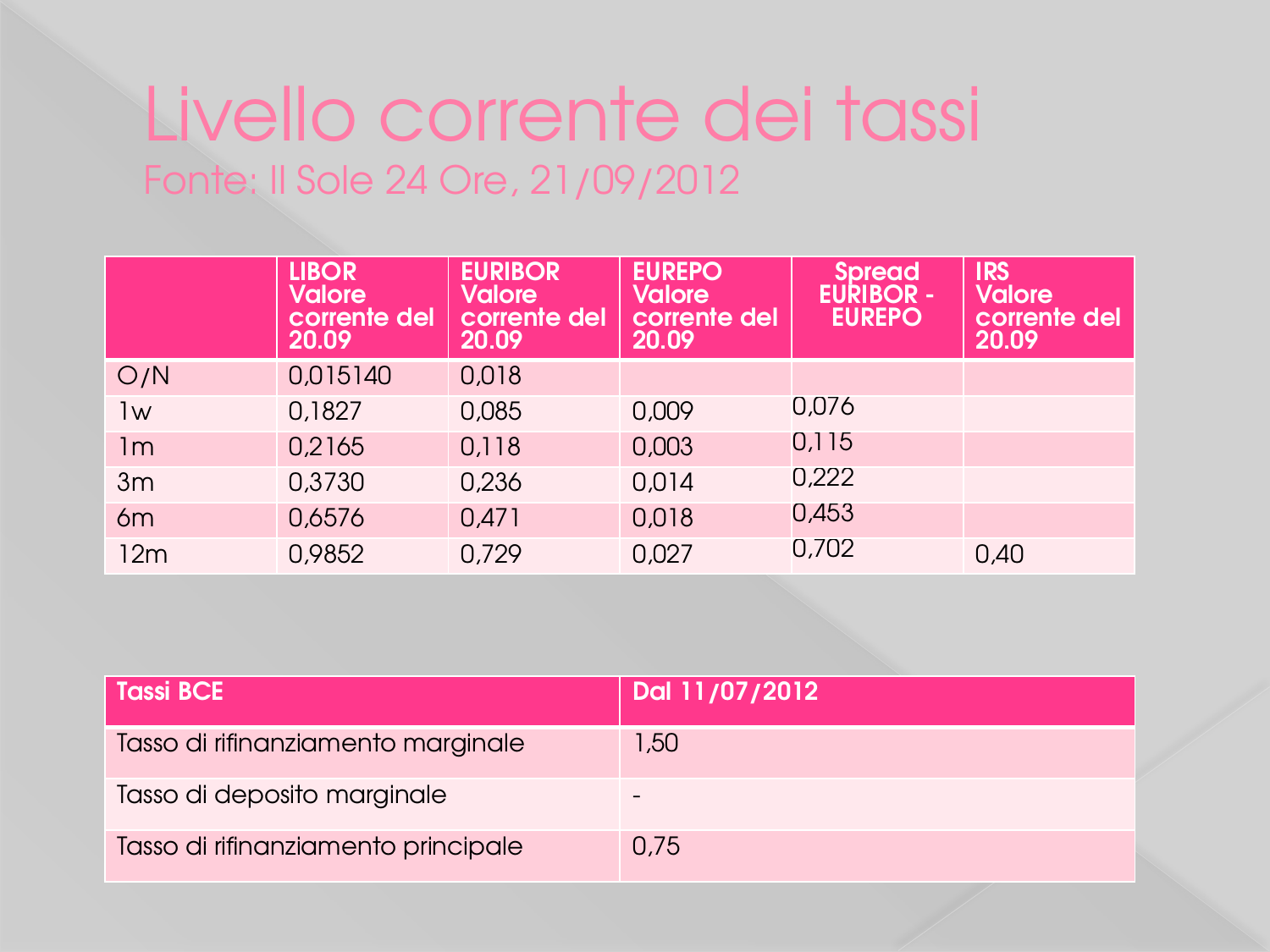

# Livello corrente dei tassi Fonte: Il Sole 24 Ore, 21/09/2012
|  | LIBOR Valore corrente del 20.09 | EURIBOR Valore corrente del 20.09 | EUREPO Valore corrente del 20.09 | Spread EURIBOR - EUREPO | IRS Valore corrente del 20.09 |
| --- | --- | --- | --- | --- | --- |
| O/N | 0,015140 | 0,018 |  |  |  |
| 1w | 0,1827 | 0,085 | 0,009 | 0,076 |  |
| 1m | 0,2165 | 0,118 | 0,003 | 0,115 |  |
| 3m | 0,3730 | 0,236 | 0,014 | 0,222 |  |
| 6m | 0,6576 | 0,471 | 0,018 | 0,453 |  |
| 12m | 0,9852 | 0,729 | 0,027 | 0,702 | 0,40 |
| Tassi BCE | Dal 11/07/2012 |
| --- | --- |
| Tasso di rifinanziamento marginale | 1,50 |
| Tasso di deposito marginale | - |
| Tasso di rifinanziamento principale | 0,75 |